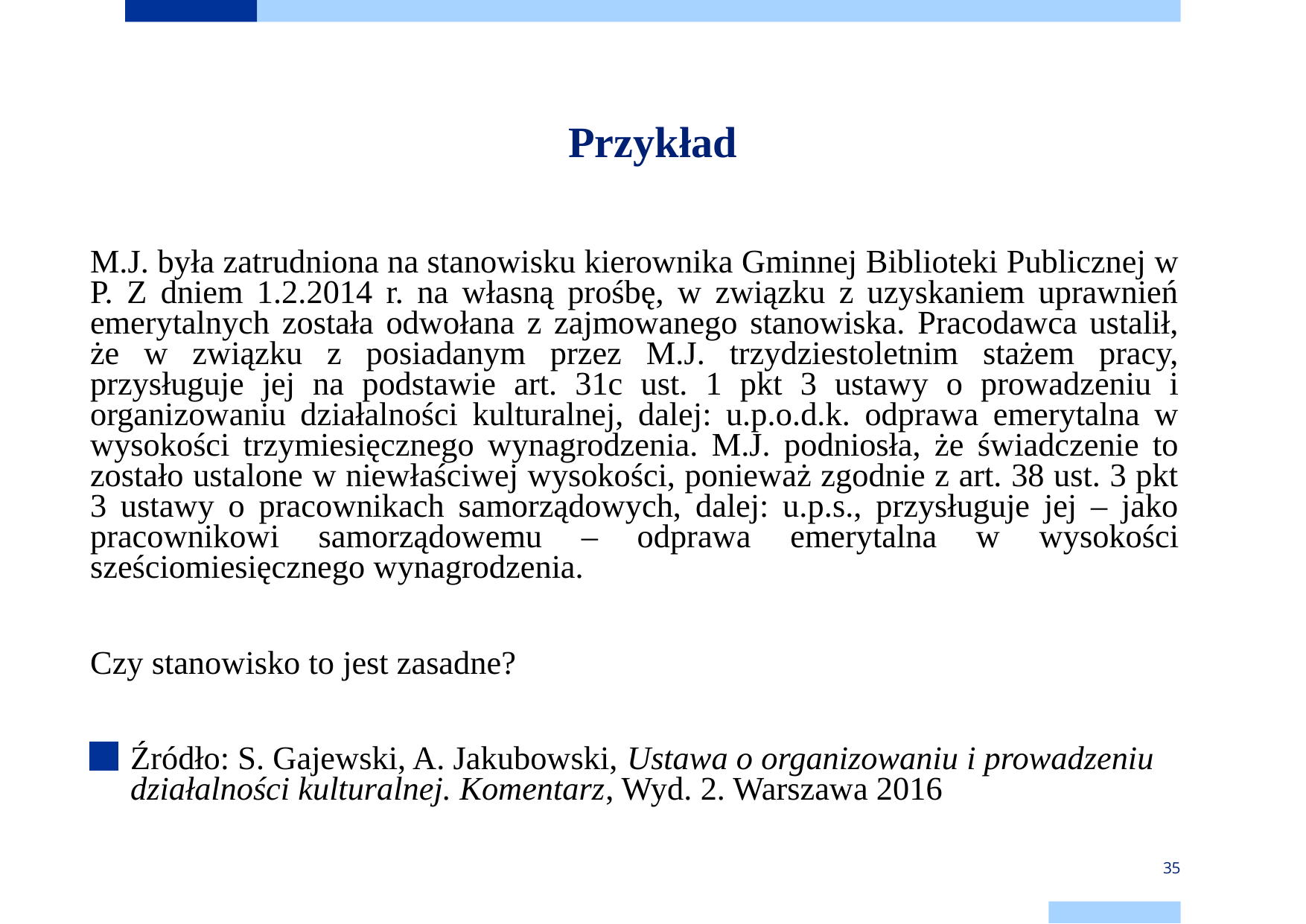

# Przykład

M.J. była zatrudniona na stanowisku kierownika Gminnej Biblioteki Publicznej w P. Z dniem 1.2.2014 r. na własną prośbę, w związku z uzyskaniem uprawnień emerytalnych została odwołana z zajmowanego stanowiska. Pracodawca ustalił, że w związku z posiadanym przez M.J. trzydziestoletnim stażem pracy, przysługuje jej na podstawie art. 31c ust. 1 pkt 3 ustawy o prowadzeniu i organizowaniu działalności kulturalnej, dalej: u.p.o.d.k. odprawa emerytalna w wysokości trzymiesięcznego wynagrodzenia. M.J. podniosła, że świadczenie to zostało ustalone w niewłaściwej wysokości, ponieważ zgodnie z art. 38 ust. 3 pkt 3 ustawy o pracownikach samorządowych, dalej: u.p.s., przysługuje jej – jako pracownikowi samorządowemu – odprawa emerytalna w wysokości sześciomiesięcznego wynagrodzenia. ​

Czy stanowisko to jest zasadne?​

Źródło: S. Gajewski, A. Jakubowski, Ustawa o organizowaniu i prowadzeniu działalności kulturalnej. Komentarz, Wyd. 2. Warszawa 2016

35